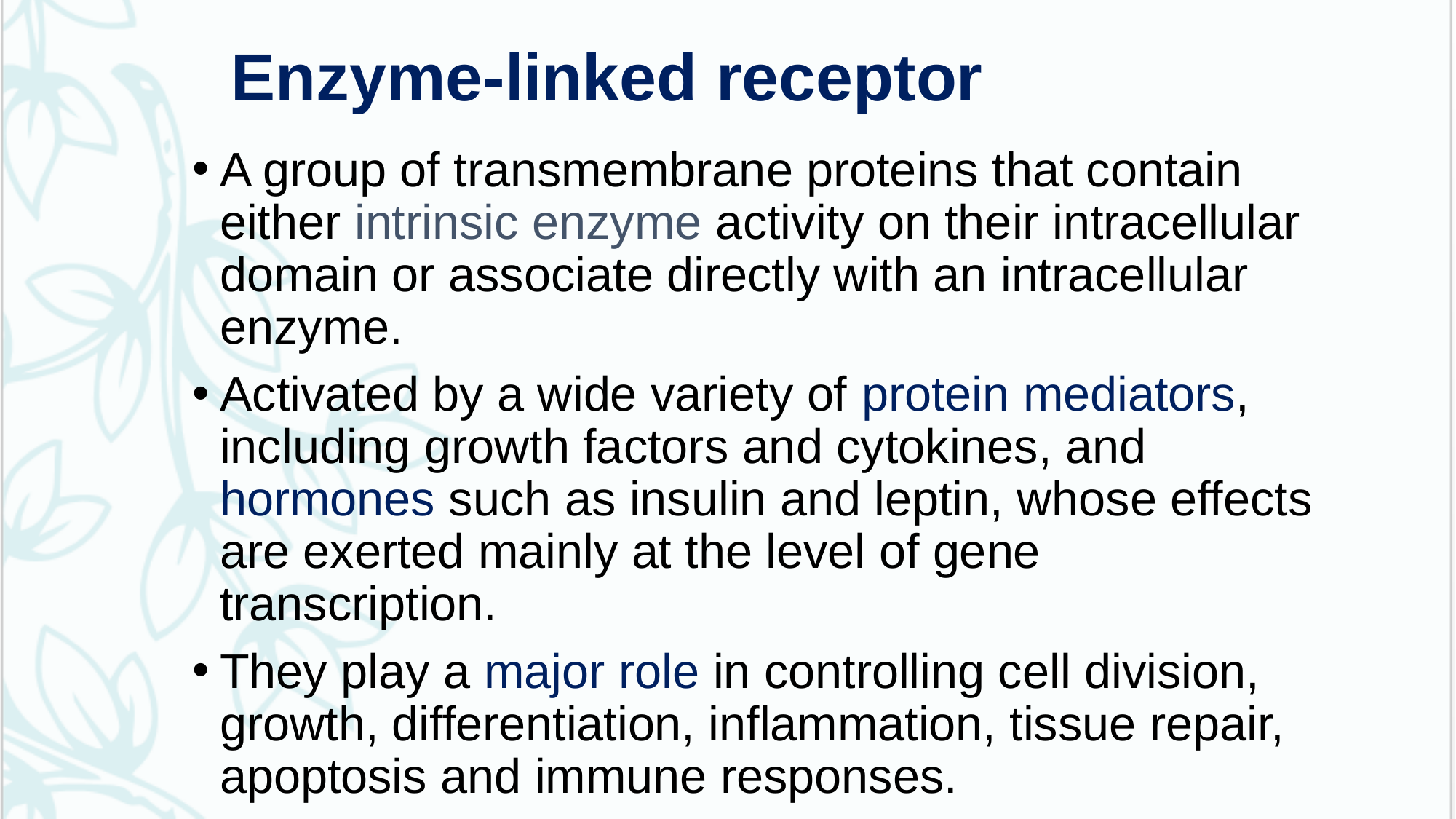

# Enzyme-linked receptor
A group of transmembrane proteins that contain either intrinsic enzyme activity on their intracellular domain or associate directly with an intracellular enzyme.
Activated by a wide variety of protein mediators, including growth factors and cytokines, and hormones such as insulin and leptin, whose effects are exerted mainly at the level of gene transcription.
They play a major role in controlling cell division, growth, differentiation, inflammation, tissue repair, apoptosis and immune responses.